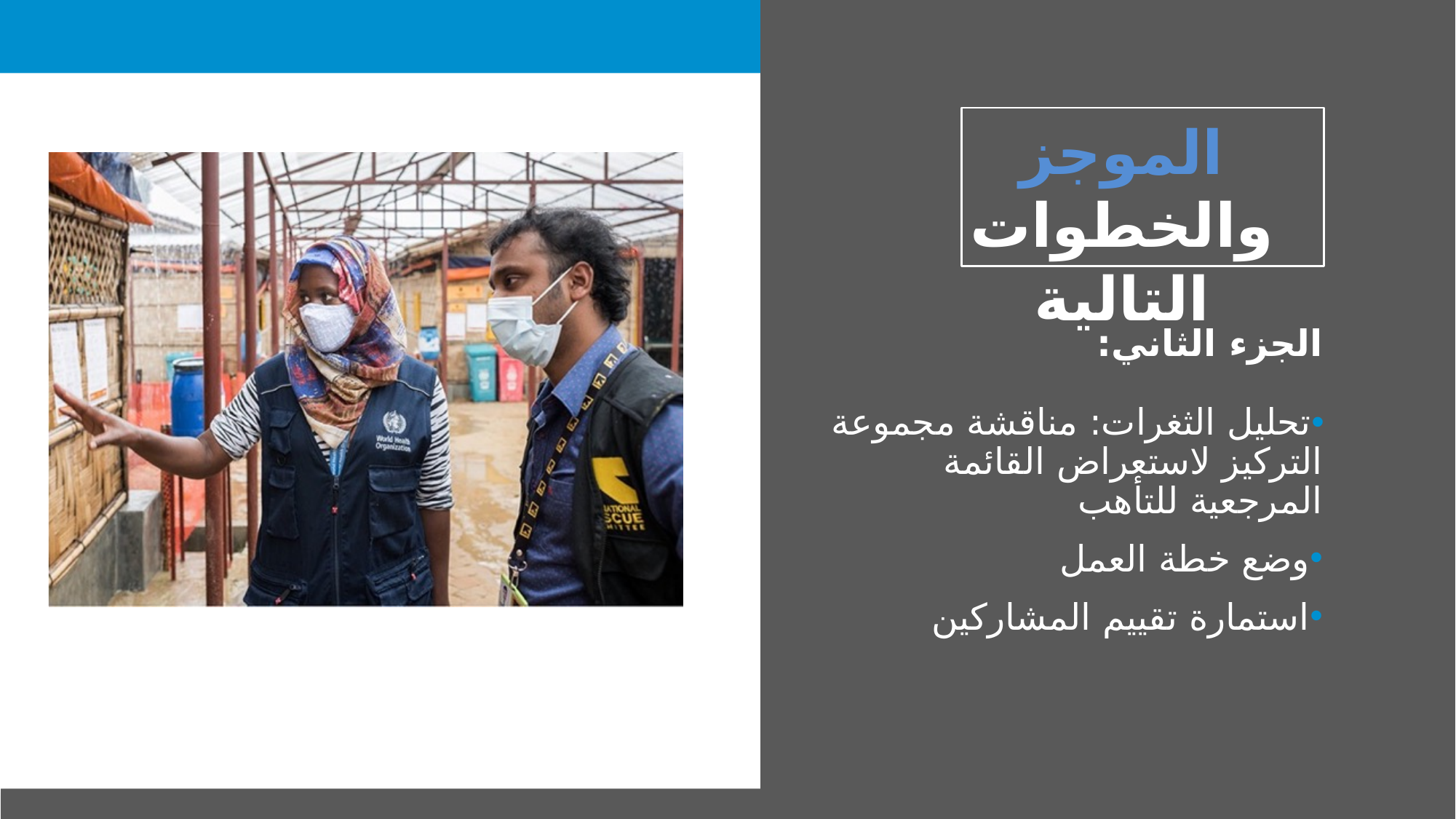

# الموجز والخطوات التالية

الجزء الثاني:

تحليل الثغرات: مناقشة مجموعة التركيز لاستعراض القائمة المرجعية للتأهب
وضع خطة العمل
استمارة تقييم المشاركين